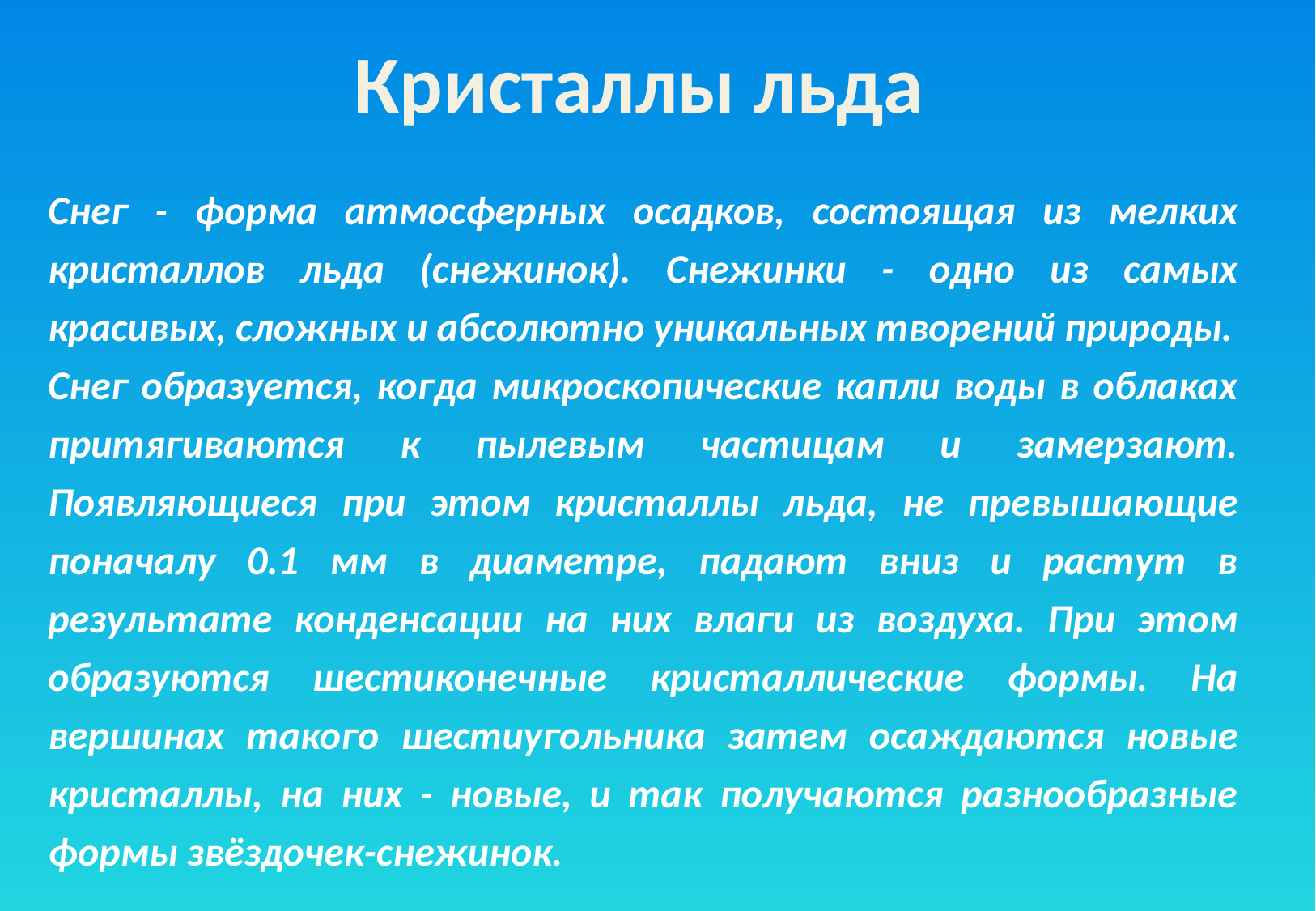

# Кристаллы льда
Снег - форма атмосферных осадков, состоящая из мелких кристаллов льда (снежинок). Снежинки - одно из самых красивых, сложных и абсолютно уникальных творений природы.
Снег образуется, когда микроскопические капли воды в облаках притягиваются к пылевым частицам и замерзают. Появляющиеся при этом кристаллы льда, не превышающие поначалу 0.1 мм в диаметре, падают вниз и растут в результате конденсации на них влаги из воздуха. При этом образуются шестиконечные кристаллические формы. На вершинах такого шестиугольника затем осаждаются новые кристаллы, на них - новые, и так получаются разнообразные формы звёздочек-снежинок.